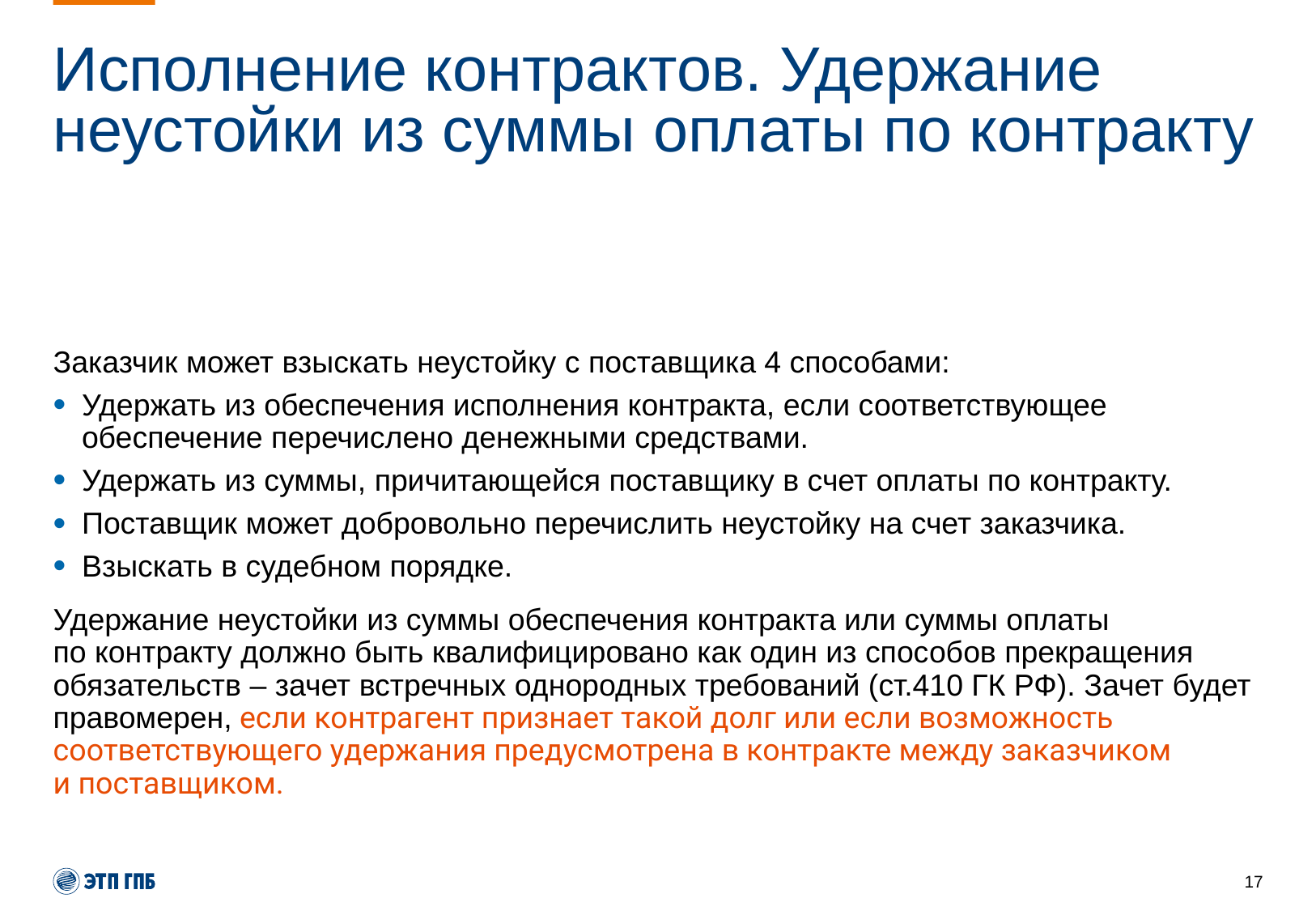

# Исполнение контрактов. Удержание неустойки из суммы оплаты по контракту
Заказчик может взыскать неустойку с поставщика 4 способами:
Удержать из обеспечения исполнения контракта, если соответствующее обеспечение перечислено денежными средствами.
Удержать из суммы, причитающейся поставщику в счет оплаты по контракту.
Поставщик может добровольно перечислить неустойку на счет заказчика.
Взыскать в судебном порядке.
Удержание неустойки из суммы обеспечения контракта или суммы оплаты по контракту должно быть квалифицировано как один из способов прекращения обязательств – зачет встречных однородных требований (ст.410 ГК РФ). Зачет будет правомерен, если контрагент признает такой долг или если возможность соответствующего удержания предусмотрена в контракте между заказчиком и поставщиком.